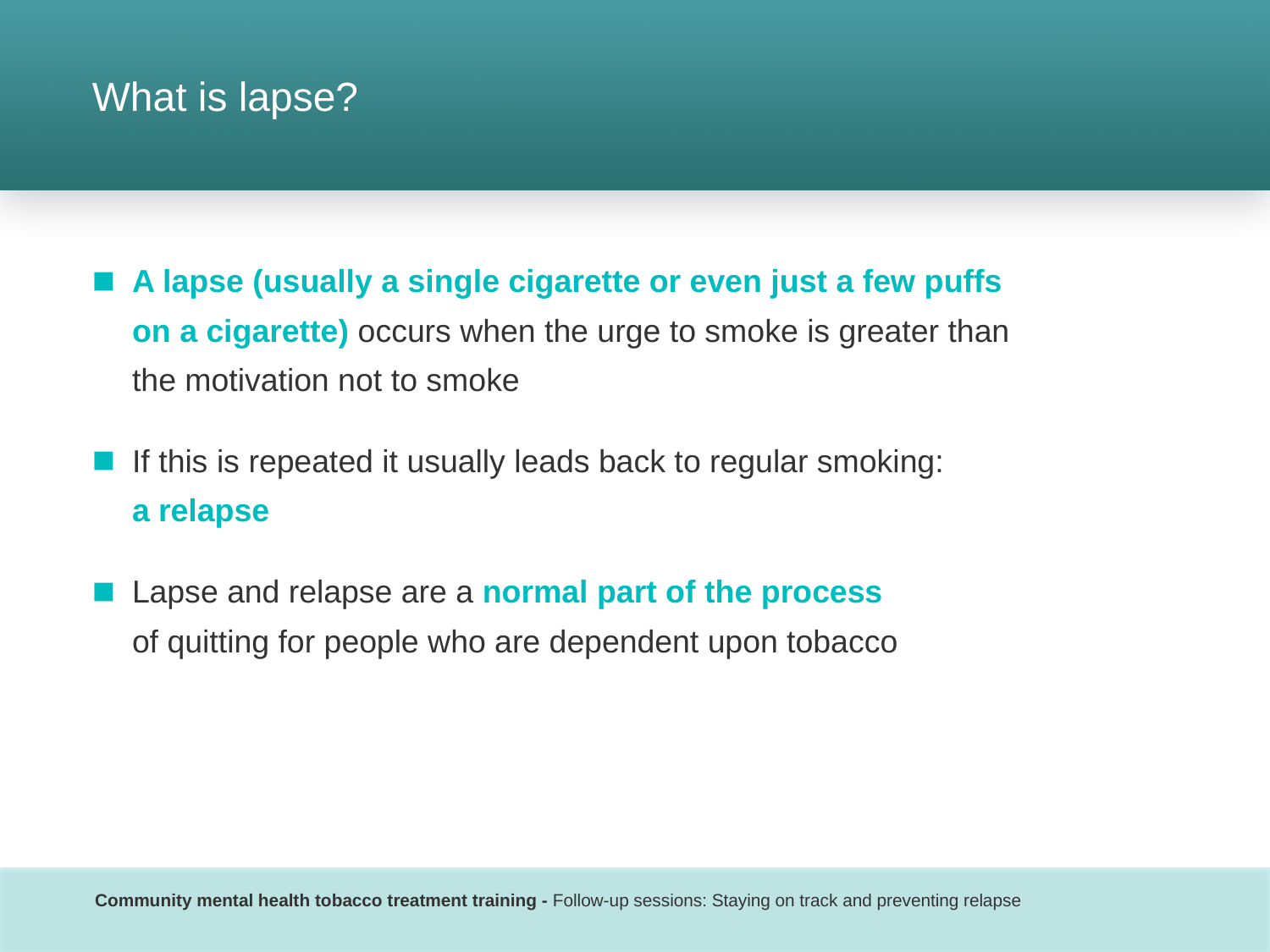

# What is lapse?
A lapse (usually a single cigarette or even just a few puffs
on a cigarette) occurs when the urge to smoke is greater than
the motivation not to smoke
If this is repeated it usually leads back to regular smoking:
a relapse
Lapse and relapse are a normal part of the process
of quitting for people who are dependent upon tobacco
Community mental health tobacco treatment training - Follow-up sessions: Staying on track and preventing relapse